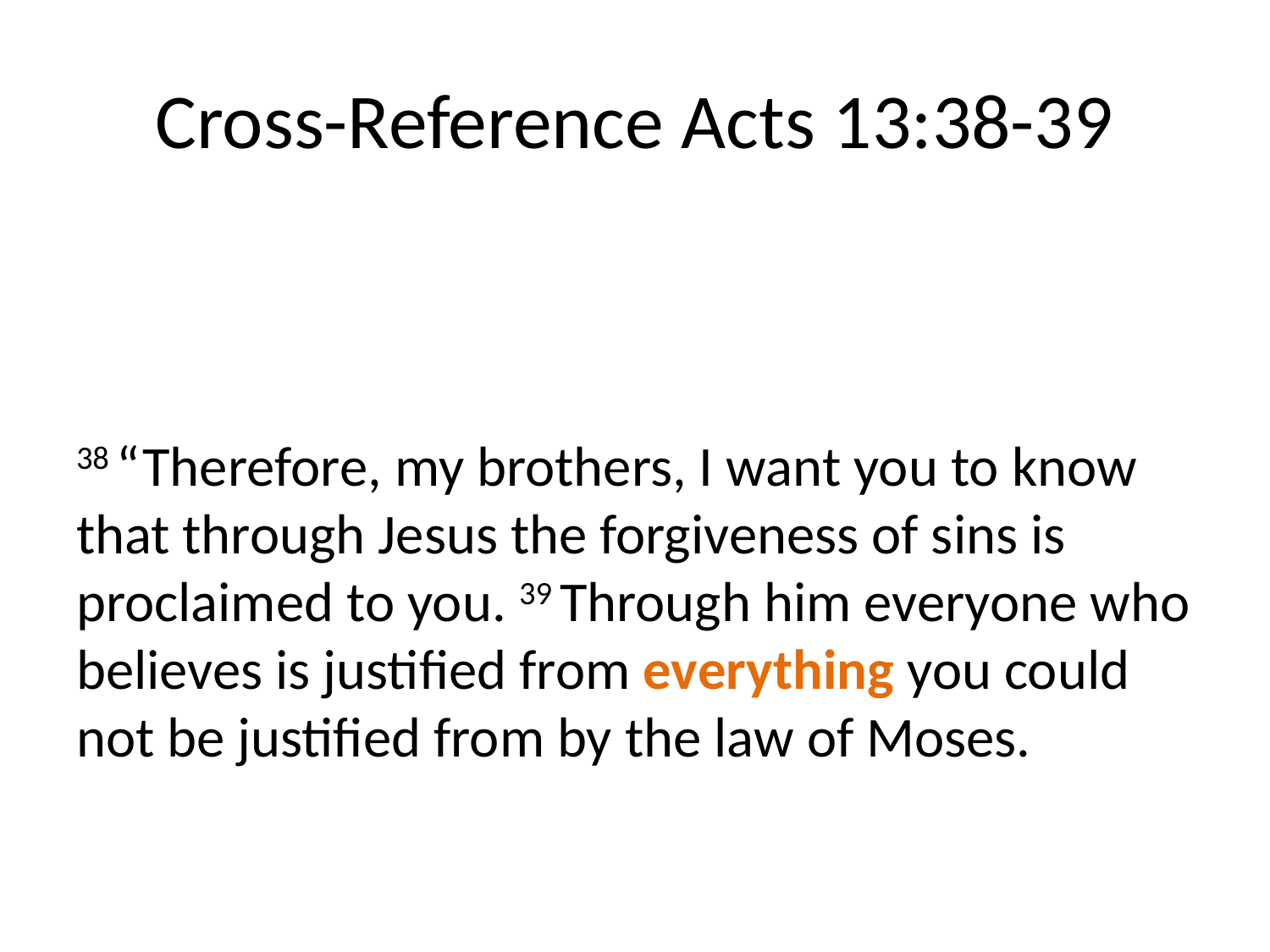

# Cross-Reference Acts 13:38-39

38 “Therefore, my brothers, I want you to know that through Jesus the forgiveness of sins is proclaimed to you. 39 Through him everyone who believes is justified from everything you could not be justified from by the law of Moses.